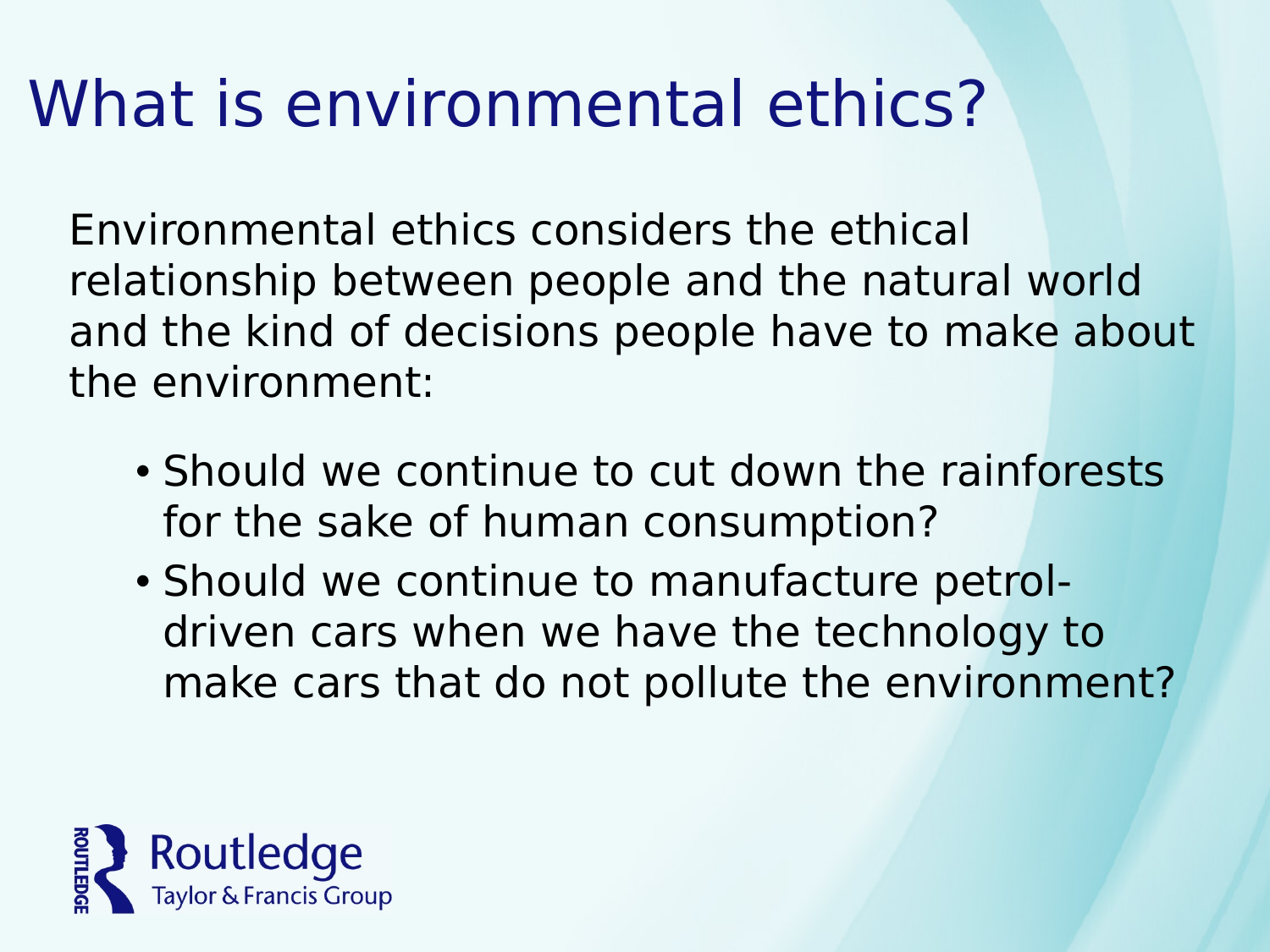

# What is environmental ethics?
Environmental ethics considers the ethical relationship between people and the natural world and the kind of decisions people have to make about the environment:

Should we continue to cut down the rainforests for the sake of human consumption?
Should we continue to manufacture petrol-driven cars when we have the technology to make cars that do not pollute the environment?